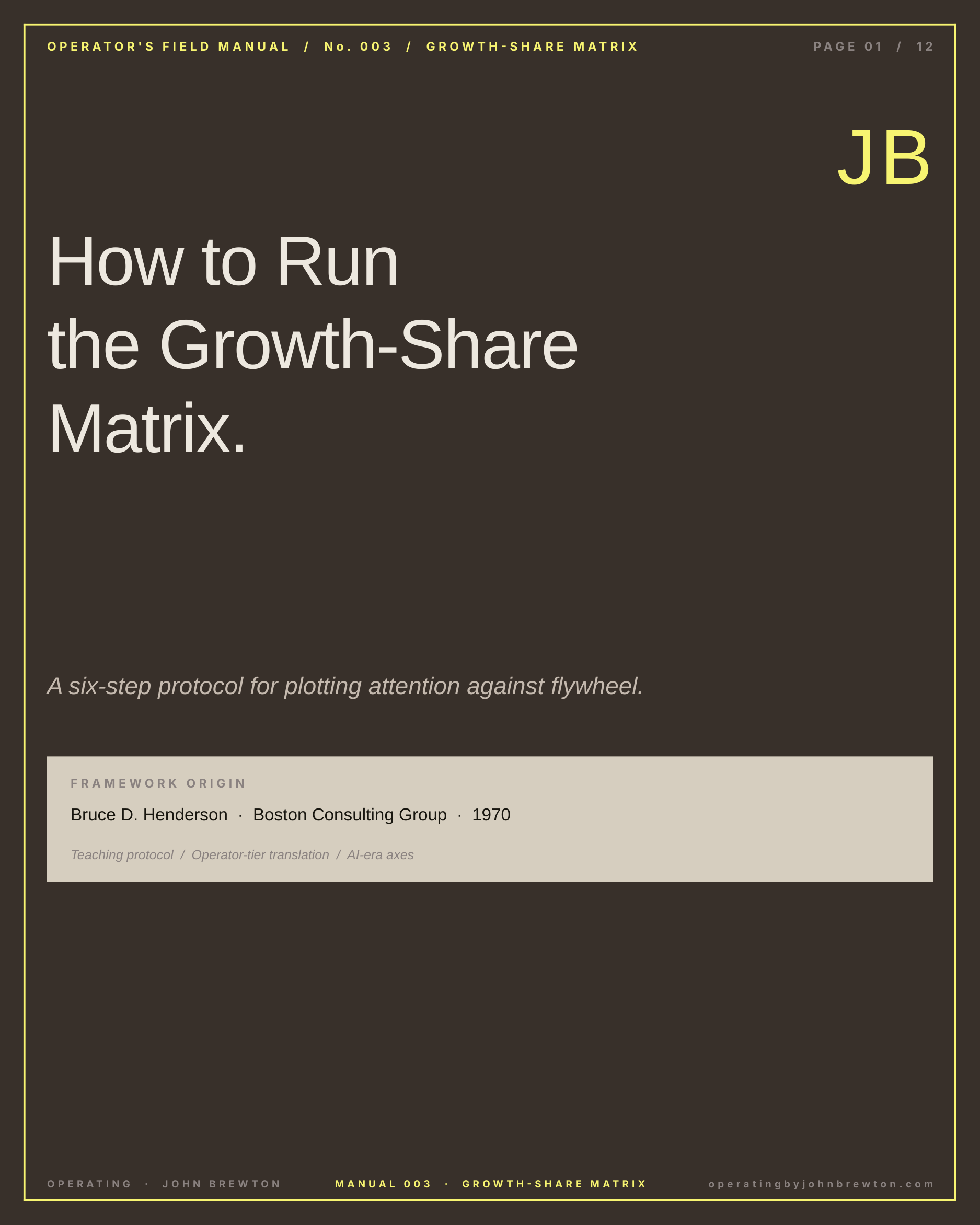

OPERATOR'S FIELD MANUAL  /  No. 003  /  GROWTH-SHARE MATRIX
PAGE 01  /  12
JB
How to Run
the Growth-Share
Matrix.
A six-step protocol for plotting attention against flywheel.

FRAMEWORK ORIGIN
Bruce D. Henderson  ·  Boston Consulting Group  ·  1970
Teaching protocol  /  Operator-tier translation  /  AI-era axes
MANUAL 003  ·  GROWTH-SHARE MATRIX
operatingbyjohnbrewton.com
OPERATING  ·  JOHN BREWTON